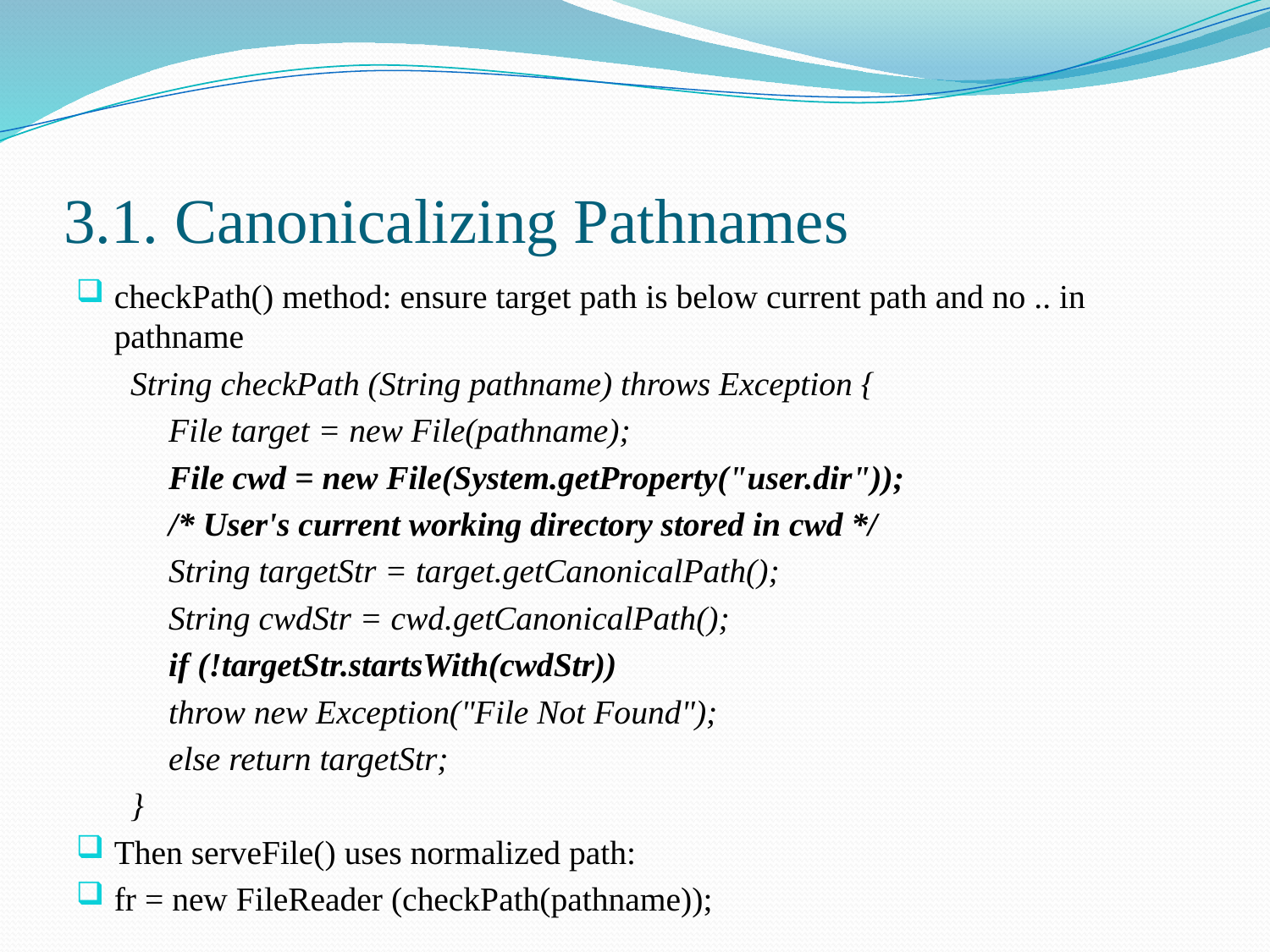

# 3.1. Canonicalizing Pathnames
checkPath() method: ensure target path is below current path and no .. in pathname
String checkPath (String pathname) throws Exception {
File target = new File(pathname);
File cwd = new File(System.getProperty("user.dir"));
/* User's current working directory stored in cwd */
String targetStr = target.getCanonicalPath();
String cwdStr = cwd.getCanonicalPath();
if (!targetStr.startsWith(cwdStr))
throw new Exception("File Not Found");
else return targetStr;
}
Then serveFile() uses normalized path:
fr = new FileReader (checkPath(pathname));